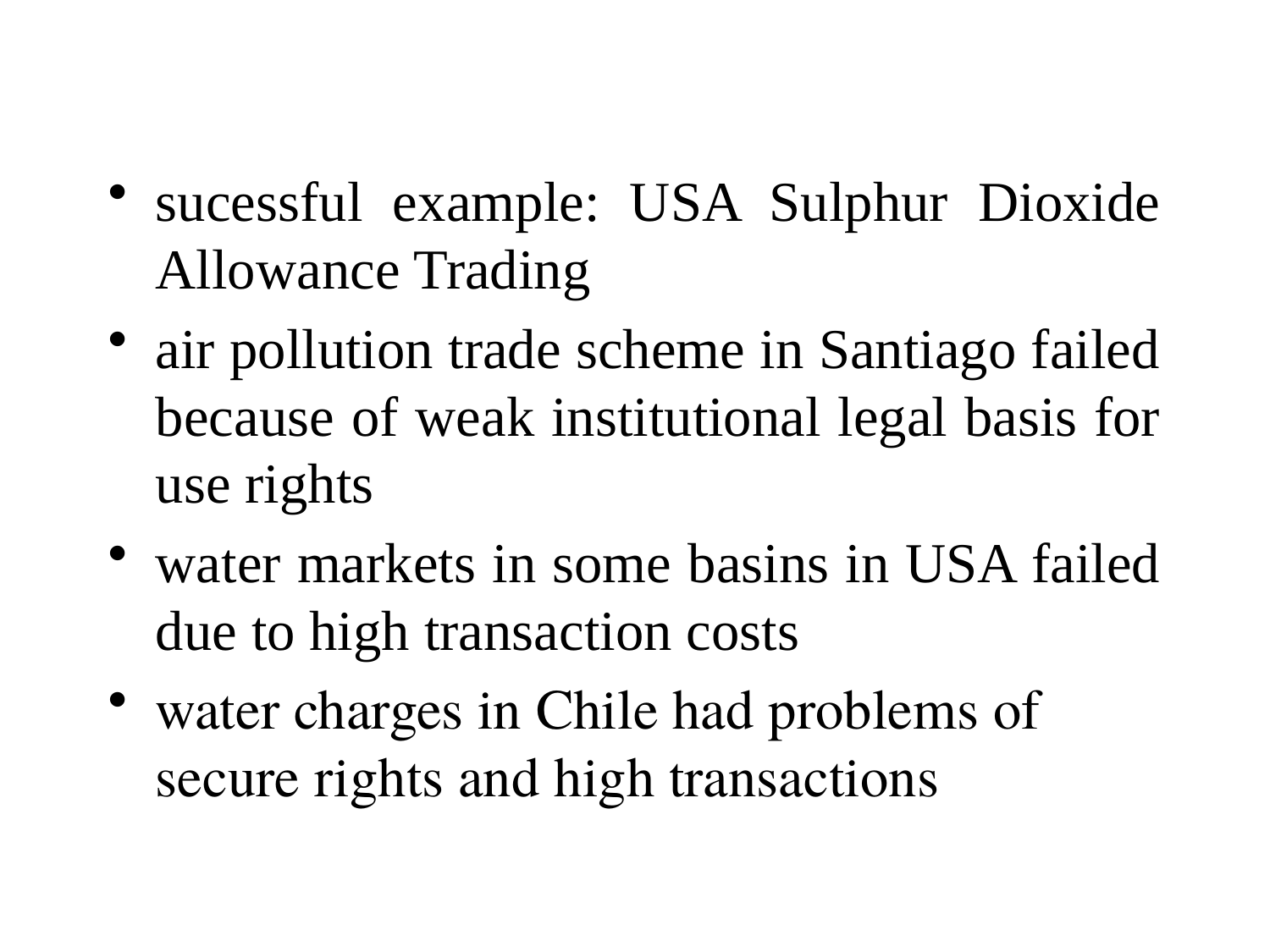

#
sucessful example: USA Sulphur Dioxide Allowance Trading
air pollution trade scheme in Santiago failed because of weak institutional legal basis for use rights
water markets in some basins in USA failed due to high transaction costs
water charges in Chile had problems of secure rights and high transactions